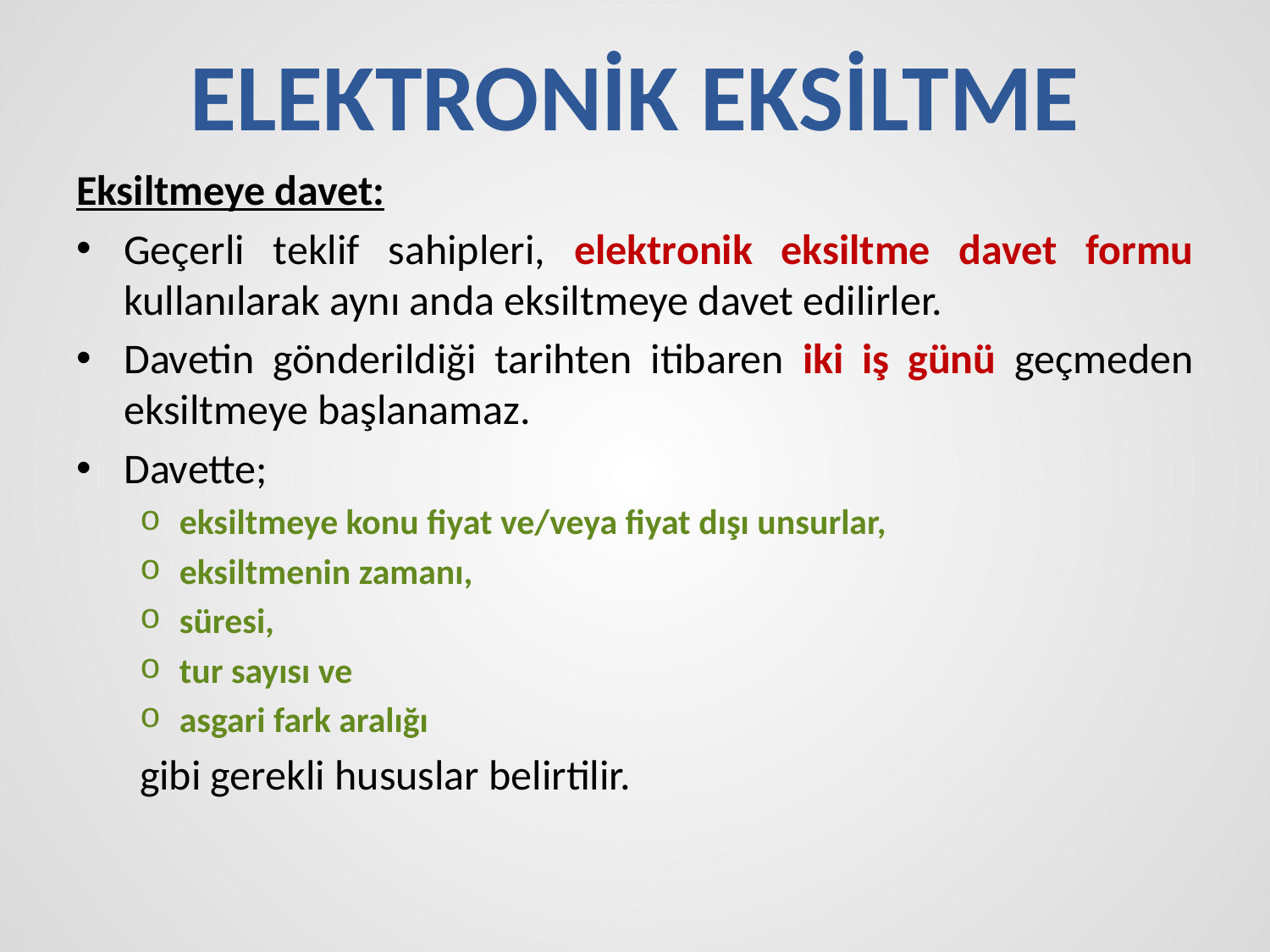

# ELEKTRONİK EKSİLTME
Eksiltmeye davet:
Geçerli teklif sahipleri, elektronik eksiltme davet formu kullanılarak aynı anda eksiltmeye davet edilirler.
Davetin gönderildiği tarihten itibaren iki iş günü geçmeden eksiltmeye başlanamaz.
Davette;
eksiltmeye konu fiyat ve/veya fiyat dışı unsurlar,
eksiltmenin zamanı,
süresi,
tur sayısı ve
asgari fark aralığı
gibi gerekli hususlar belirtilir.